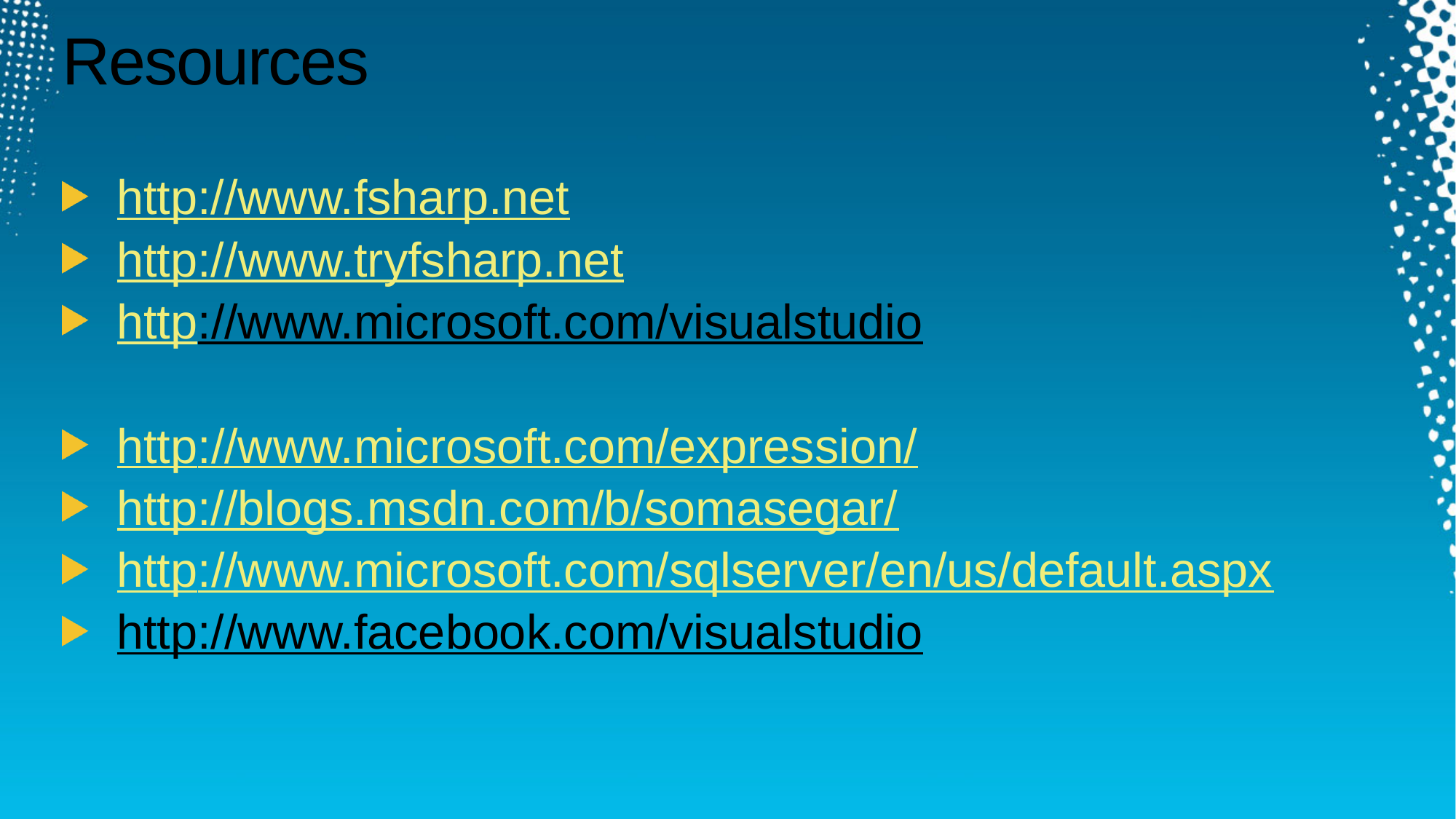

# Resources
http://www.fsharp.net
http://www.tryfsharp.net
http://www.microsoft.com/visualstudio

http://www.microsoft.com/expression/
http://blogs.msdn.com/b/somasegar/
http://www.microsoft.com/sqlserver/en/us/default.aspx
http://www.facebook.com/visualstudio